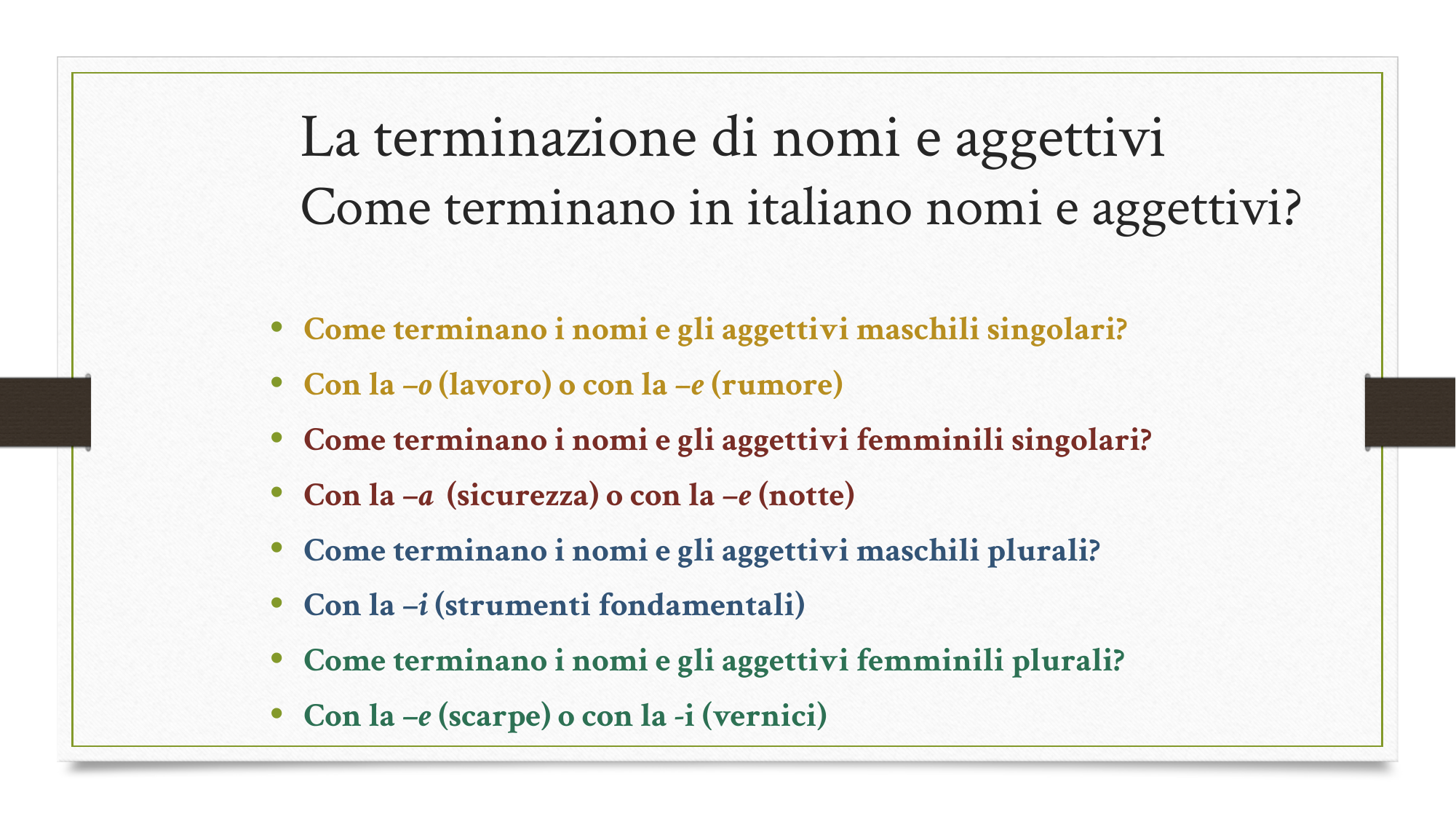

# La terminazione di nomi e aggettivi Come terminano in italiano nomi e aggettivi?
Come terminano i nomi e gli aggettivi maschili singolari?
Con la –o (lavoro) o con la –e (rumore)
Come terminano i nomi e gli aggettivi femminili singolari?
Con la –a  (sicurezza) o con la –e (notte)
Come terminano i nomi e gli aggettivi maschili plurali?
Con la –i (strumenti fondamentali)
Come terminano i nomi e gli aggettivi femminili plurali?
Con la –e (scarpe) o con la -i (vernici)